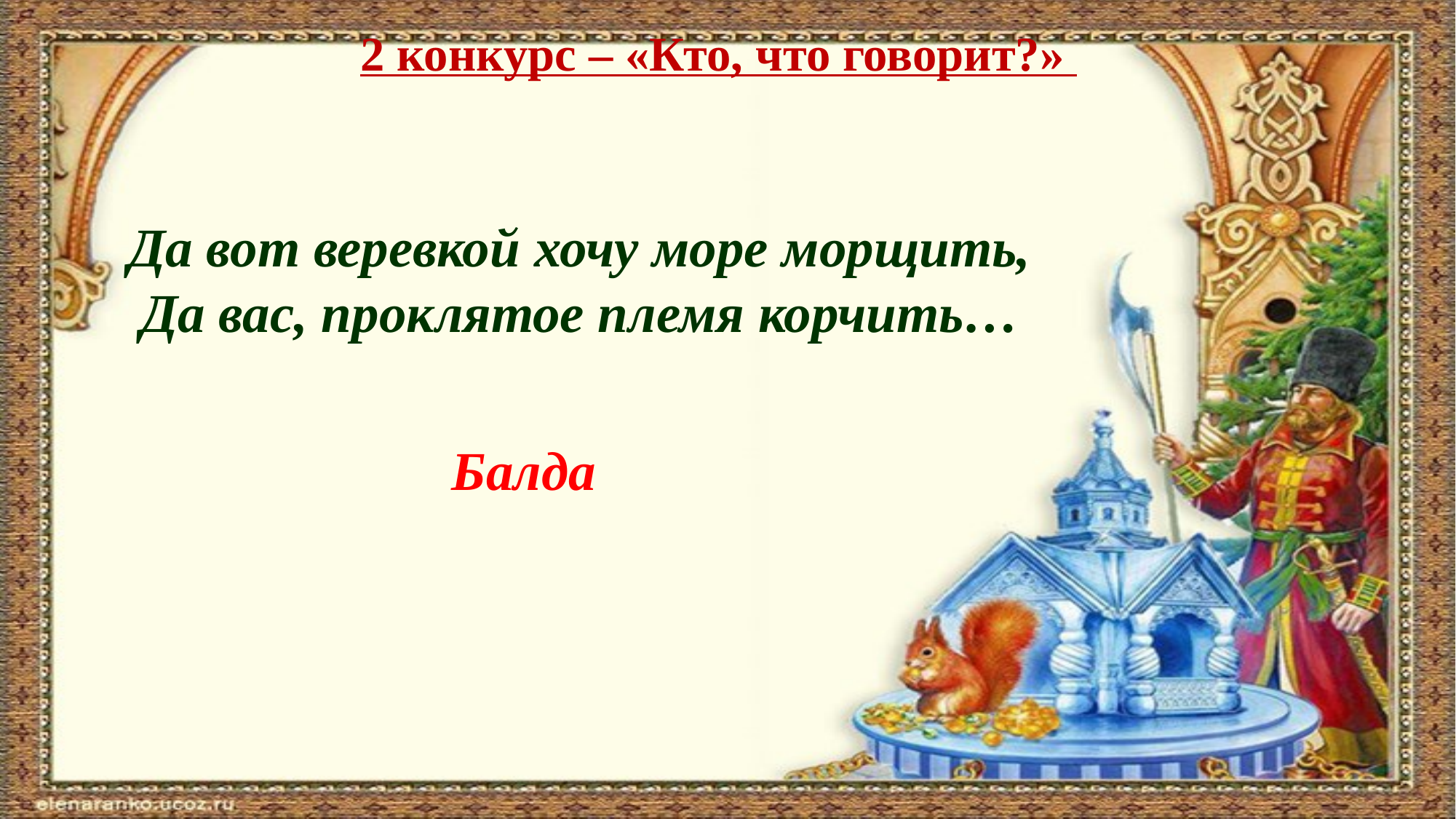

2 конкурс – «Кто, что говорит?»
Да вот веревкой хочу море морщить,
Да вас, проклятое племя корчить…
Балда